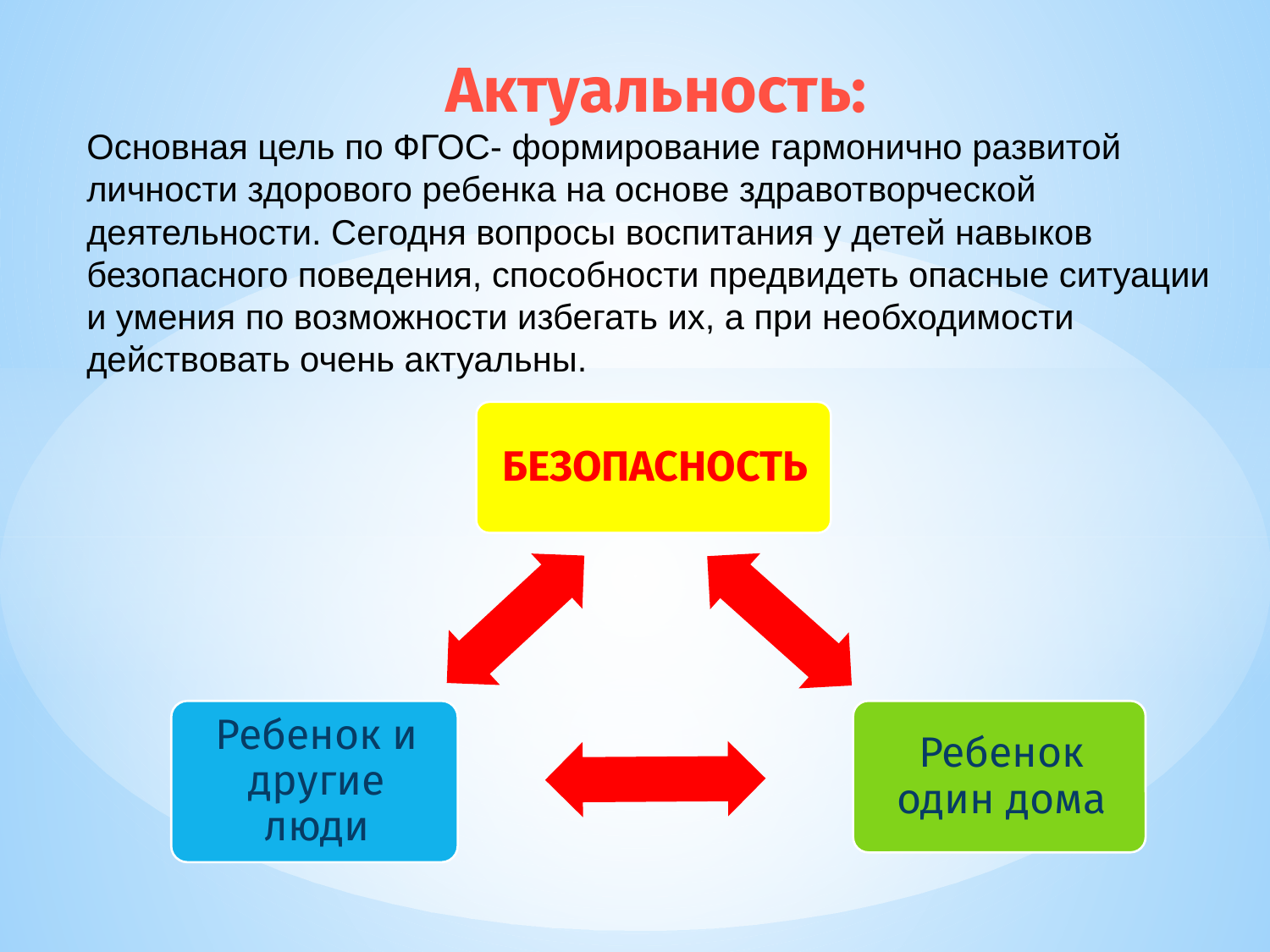

#
Актуальность:
Основная цель по ФГОС- формирование гармонично развитой личности здорового ребенка на основе здравотворческой деятельности. Сегодня вопросы воспитания у детей навыков безопасного поведения, способности предвидеть опасные ситуации и умения по возможности избегать их, а при необходимости действовать очень актуальны.

БЕЗОПАСНОСТЬ

Ребенок один дома

Ребенок и другие люди